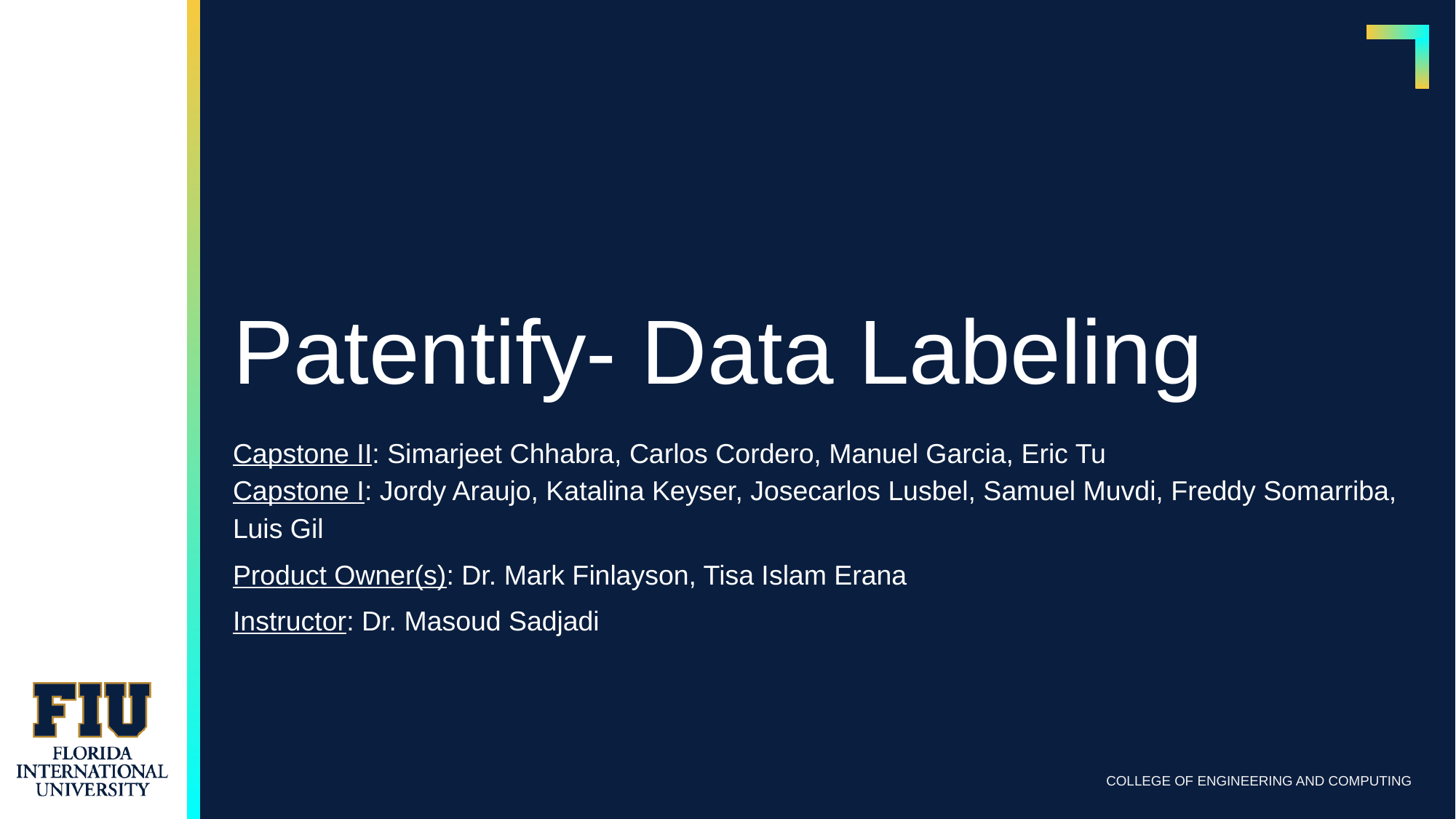

# Patentify- Data Labeling
Capstone II: Simarjeet Chhabra, Carlos Cordero, Manuel Garcia, Eric Tu
Capstone I: Jordy Araujo, Katalina Keyser, Josecarlos Lusbel, Samuel Muvdi, Freddy Somarriba, Luis Gil

Product Owner(s): Dr. Mark Finlayson, Tisa Islam Erana

Instructor: Dr. Masoud Sadjadi